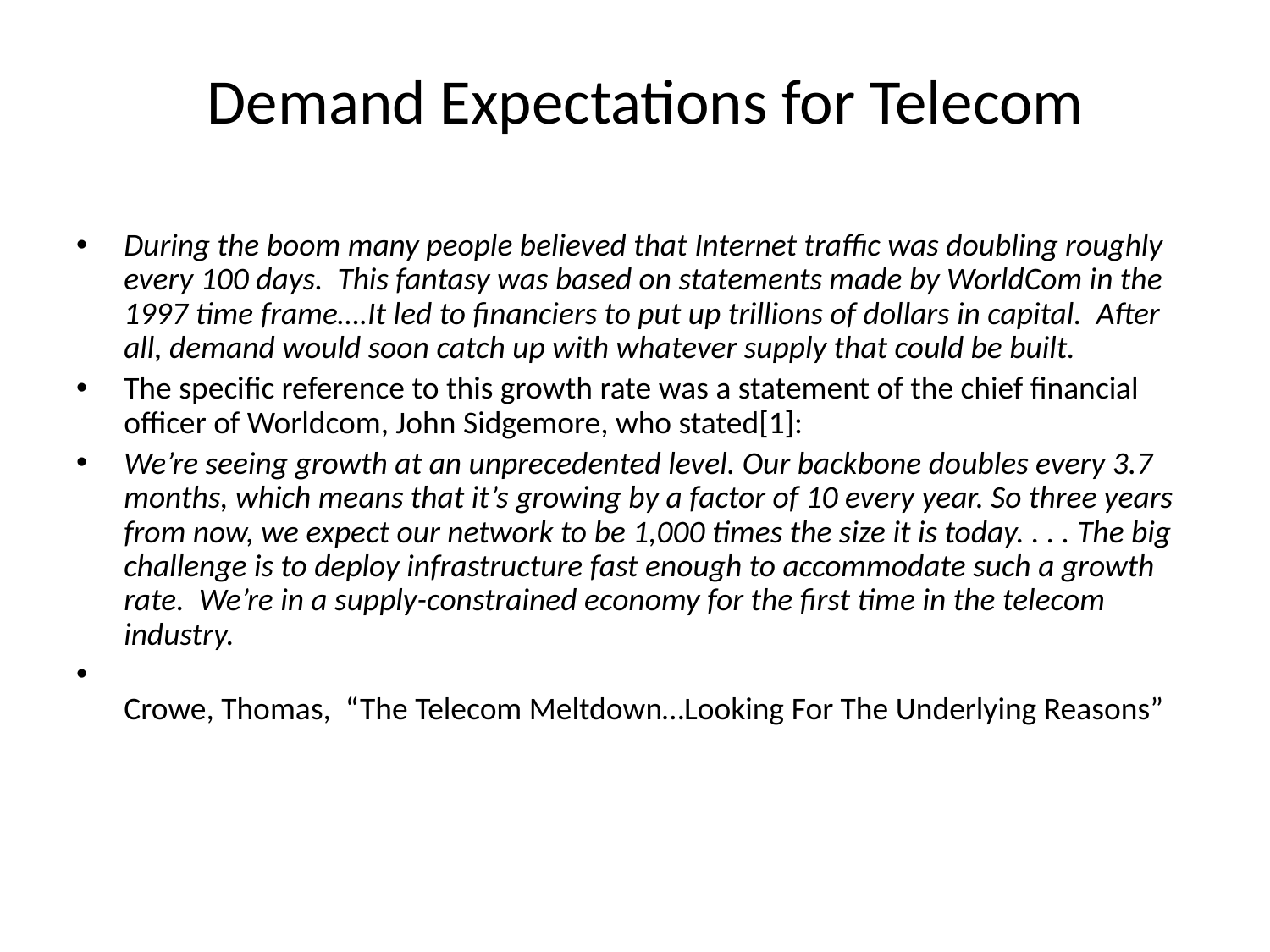

# Demand Expectations for Telecom
During the boom many people believed that Internet traffic was doubling roughly every 100 days.  This fantasy was based on statements made by WorldCom in the 1997 time frame….It led to financiers to put up trillions of dollars in capital.  After all, demand would soon catch up with whatever supply that could be built.
The specific reference to this growth rate was a statement of the chief financial officer of Worldcom, John Sidgemore, who stated[1]:
We’re seeing growth at an unprecedented level. Our backbone doubles every 3.7 months, which means that it’s growing by a factor of 10 every year. So three years from now, we expect our network to be 1,000 times the size it is today. . . . The big challenge is to deploy infrastructure fast enough to accommodate such a growth rate.  We’re in a supply-constrained economy for the first time in the telecom industry.
Crowe, Thomas,  “The Telecom Meltdown…Looking For The Underlying Reasons”